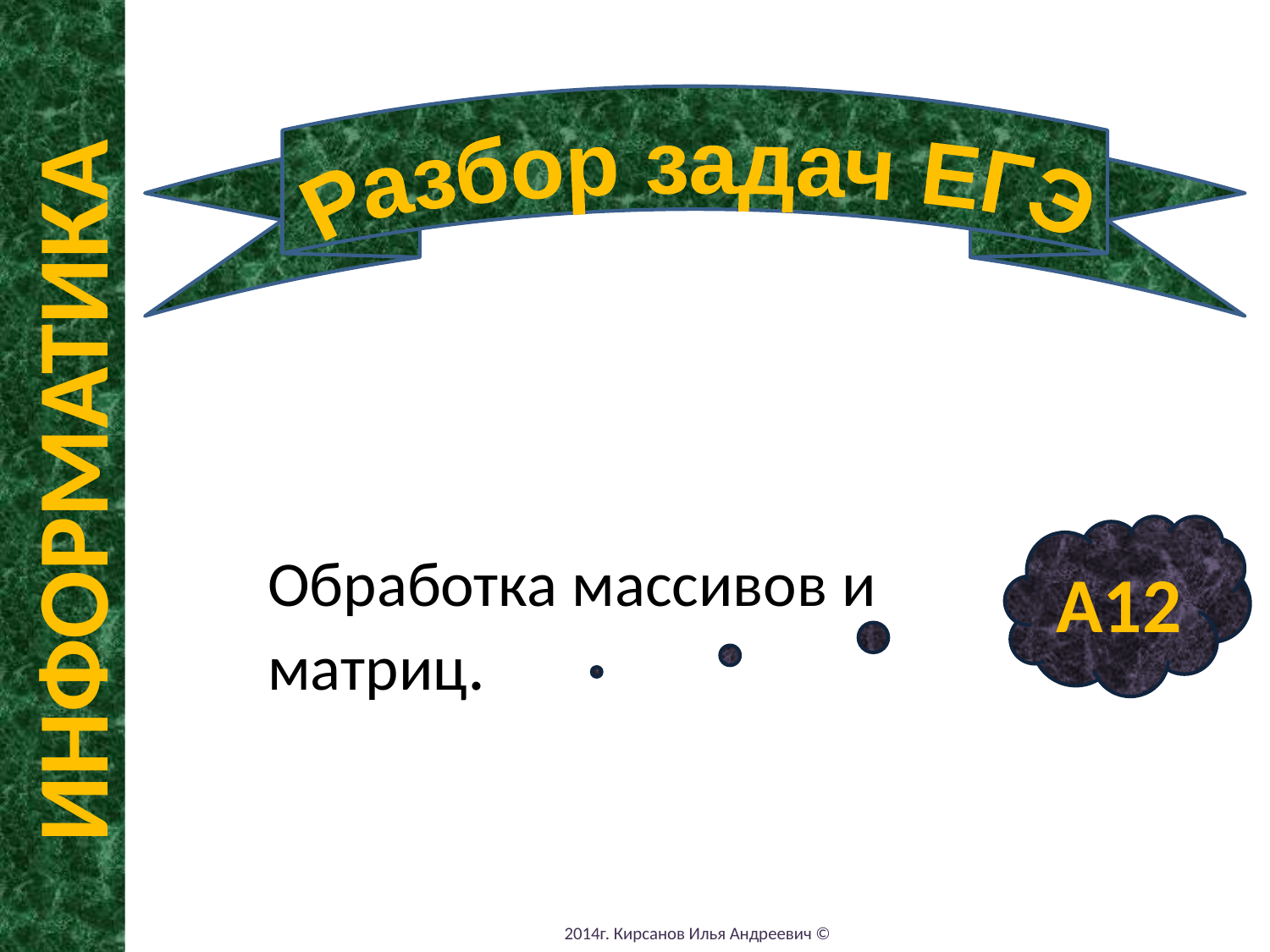

Разбор задач ЕГЭ
ИНФОРМАТИКА
Обработка массивов и матриц.
А12
2014г. Кирсанов Илья Андреевич ©